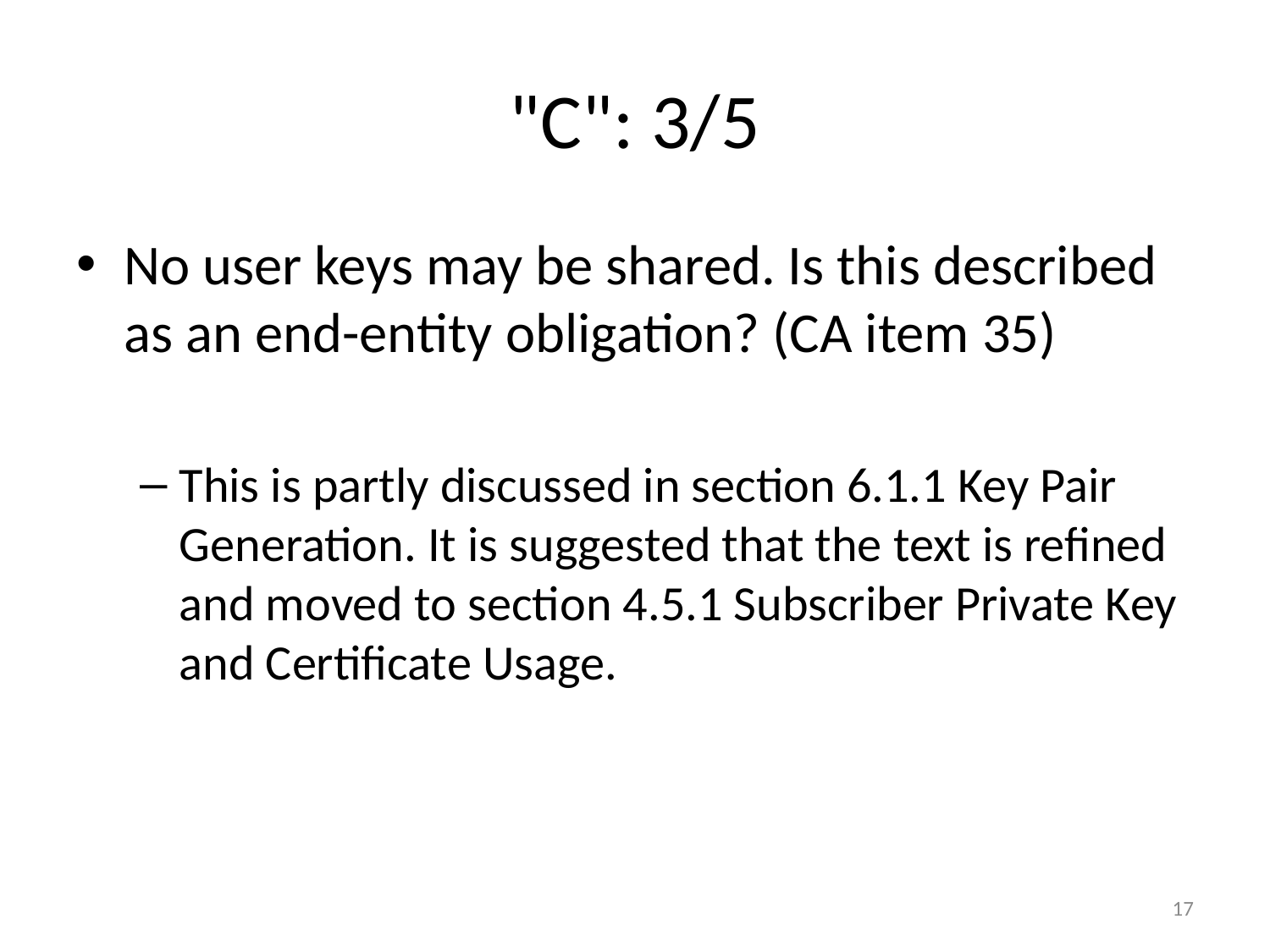

# "C": 3/5
No user keys may be shared. Is this described as an end-entity obligation? (CA item 35)

This is partly discussed in section 6.1.1 Key Pair Generation. It is suggested that the text is refined and moved to section 4.5.1 Subscriber Private Key and Certificate Usage.
17